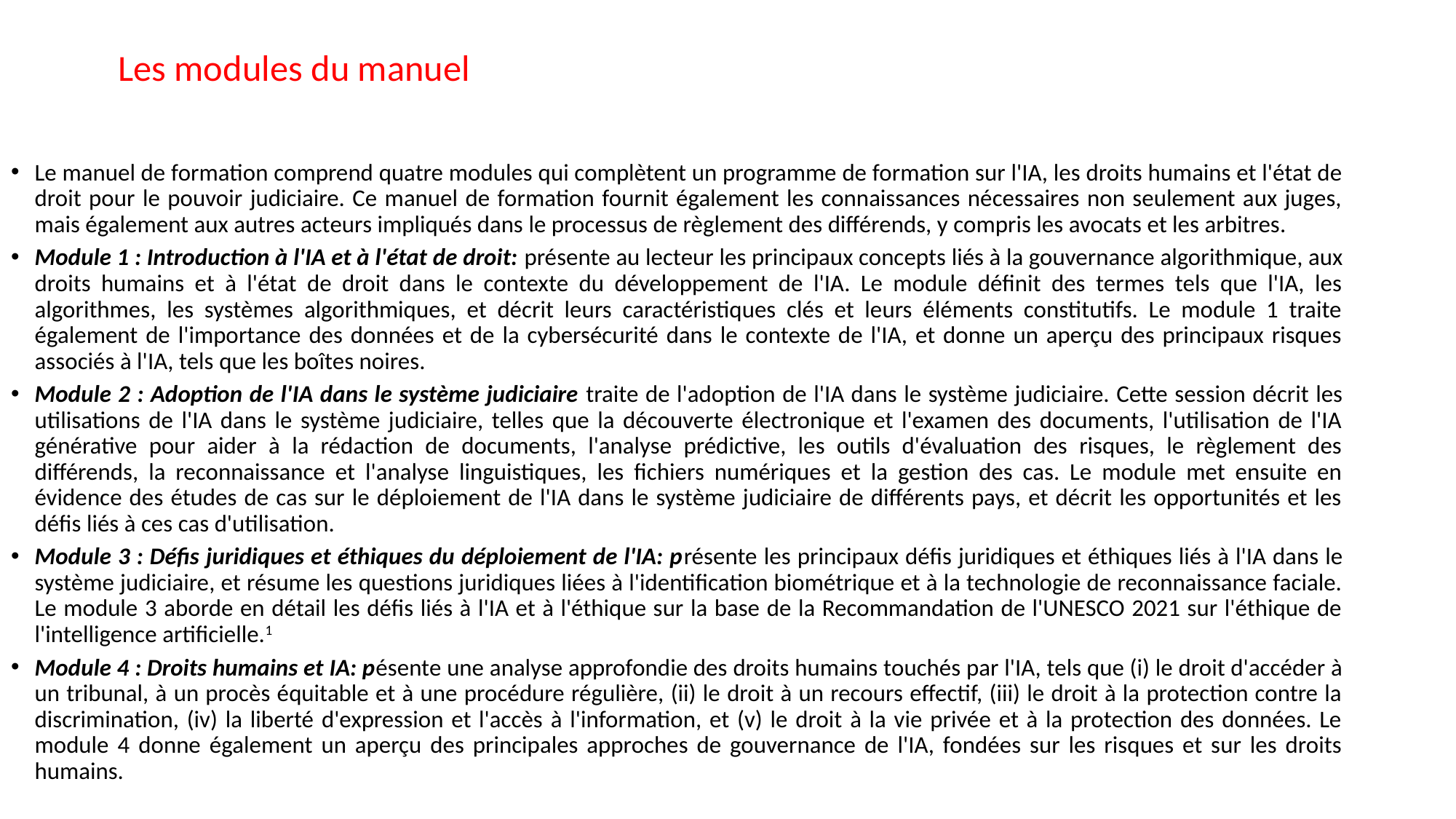

# Les modules du manuel

Le manuel de formation comprend quatre modules qui complètent un programme de formation sur l'IA, les droits humains et l'état de droit pour le pouvoir judiciaire. Ce manuel de formation fournit également les connaissances nécessaires non seulement aux juges, mais également aux autres acteurs impliqués dans le processus de règlement des différends, y compris les avocats et les arbitres.
Module 1 : Introduction à l'IA et à l'état de droit: présente au lecteur les principaux concepts liés à la gouvernance algorithmique, aux droits humains et à l'état de droit dans le contexte du développement de l'IA. Le module définit des termes tels que l'IA, les algorithmes, les systèmes algorithmiques, et décrit leurs caractéristiques clés et leurs éléments constitutifs. Le module 1 traite également de l'importance des données et de la cybersécurité dans le contexte de l'IA, et donne un aperçu des principaux risques associés à l'IA, tels que les boîtes noires.
Module 2 : Adoption de l'IA dans le système judiciaire traite de l'adoption de l'IA dans le système judiciaire. Cette session décrit les utilisations de l'IA dans le système judiciaire, telles que la découverte électronique et l'examen des documents, l'utilisation de l'IA générative pour aider à la rédaction de documents, l'analyse prédictive, les outils d'évaluation des risques, le règlement des différends, la reconnaissance et l'analyse linguistiques, les fichiers numériques et la gestion des cas. Le module met ensuite en évidence des études de cas sur le déploiement de l'IA dans le système judiciaire de différents pays, et décrit les opportunités et les défis liés à ces cas d'utilisation.
Module 3 : Défis juridiques et éthiques du déploiement de l'IA: présente les principaux défis juridiques et éthiques liés à l'IA dans le système judiciaire, et résume les questions juridiques liées à l'identification biométrique et à la technologie de reconnaissance faciale. Le module 3 aborde en détail les défis liés à l'IA et à l'éthique sur la base de la Recommandation de l'UNESCO 2021 sur l'éthique de l'intelligence artificielle.1
Module 4 : Droits humains et IA: pésente une analyse approfondie des droits humains touchés par l'IA, tels que (i) le droit d'accéder à un tribunal, à un procès équitable et à une procédure régulière, (ii) le droit à un recours effectif, (iii) le droit à la protection contre la discrimination, (iv) la liberté d'expression et l'accès à l'information, et (v) le droit à la vie privée et à la protection des données. Le module 4 donne également un aperçu des principales approches de gouvernance de l'IA, fondées sur les risques et sur les droits humains.